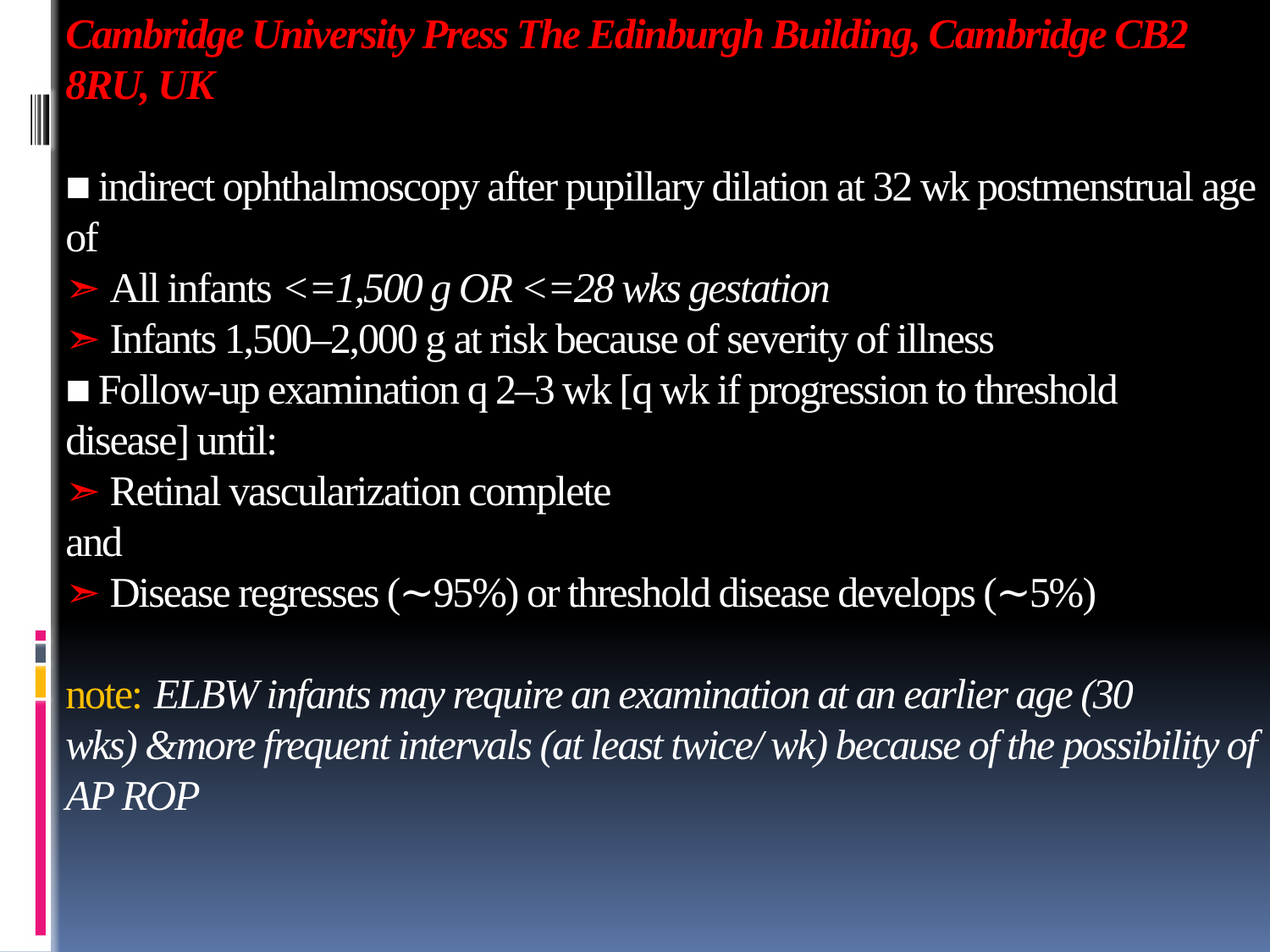

# Cambridge University Press The Edinburgh Building, Cambridge CB2 8RU, UK ■ indirect ophthalmoscopy after pupillary dilation at 32 wk postmenstrual age of ➣ All infants <=1,500 g OR <=28 wks gestation ➣ Infants 1,500–2,000 g at risk because of severity of illness ■ Follow-up examination q 2–3 wk [q wk if progression to threshold disease] until: ➣ Retinal vascularization complete and ➣ Disease regresses (∼95%) or threshold disease develops (∼5%) note: ELBW infants may require an examination at an earlier age (30 wks) &more frequent intervals (at least twice/ wk) because of the possibility of AP ROP